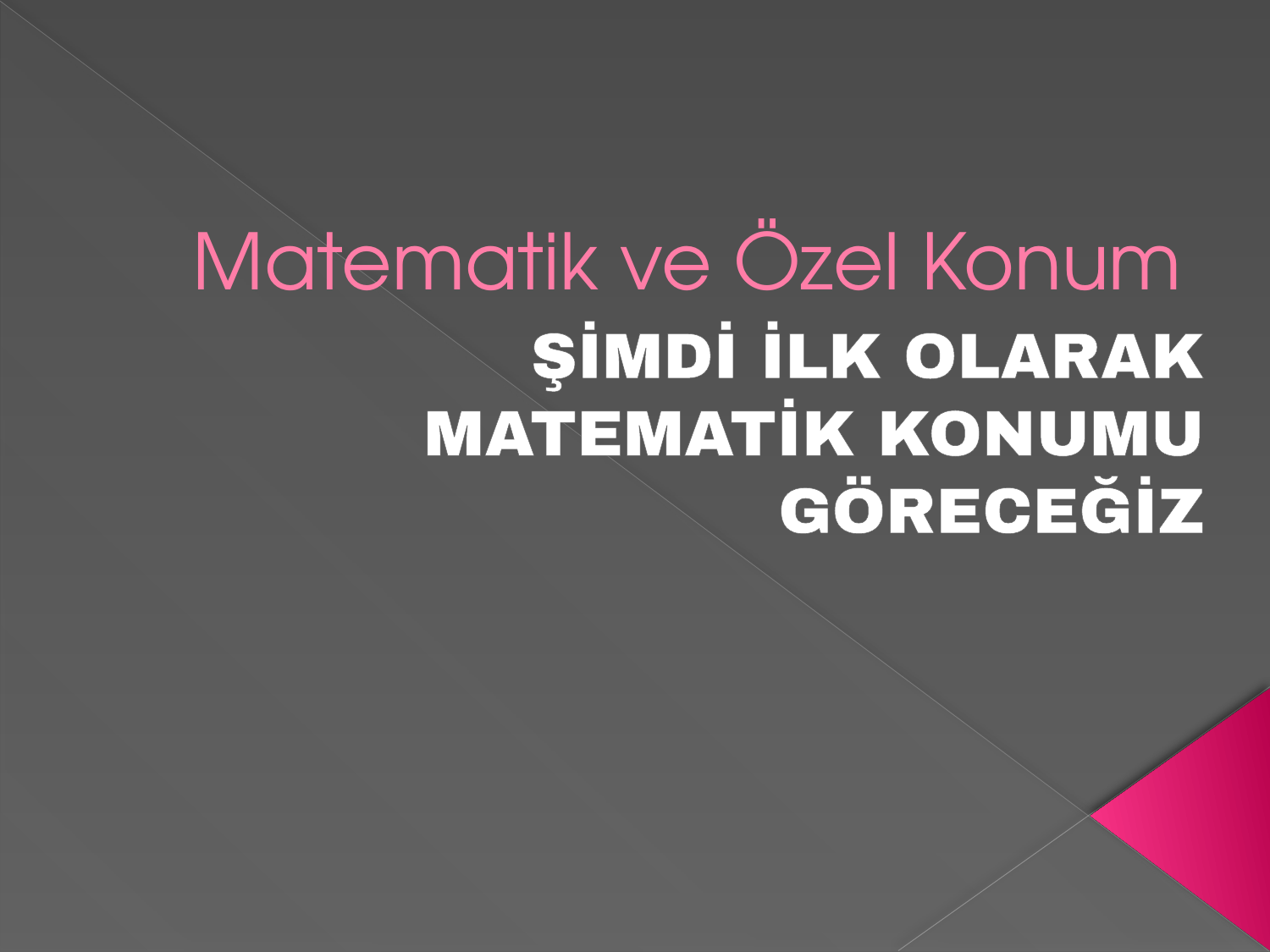

# Matematik ve Özel Konum
ŞİMDİ İLK OLARAK MATEMATİK KONUMU GÖRECEĞİZ